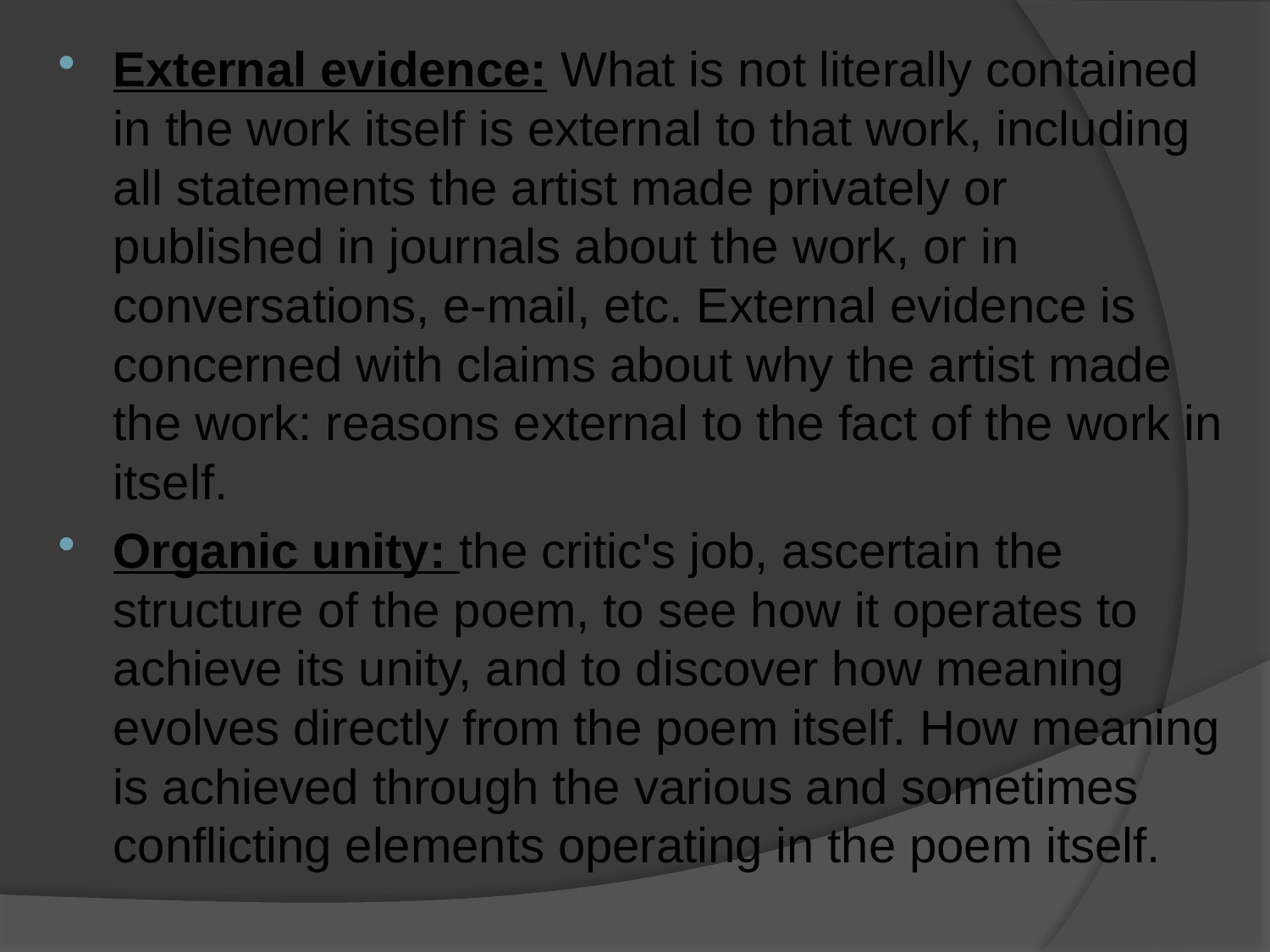

External evidence: What is not literally contained in the work itself is external to that work, including all statements the artist made privately or published in journals about the work, or in conversations, e-mail, etc. External evidence is concerned with claims about why the artist made the work: reasons external to the fact of the work in itself.
Organic unity: the critic's job, ascertain the structure of the poem, to see how it operates to achieve its unity, and to discover how meaning evolves directly from the poem itself. How meaning is achieved through the various and sometimes conflicting elements operating in the poem itself.